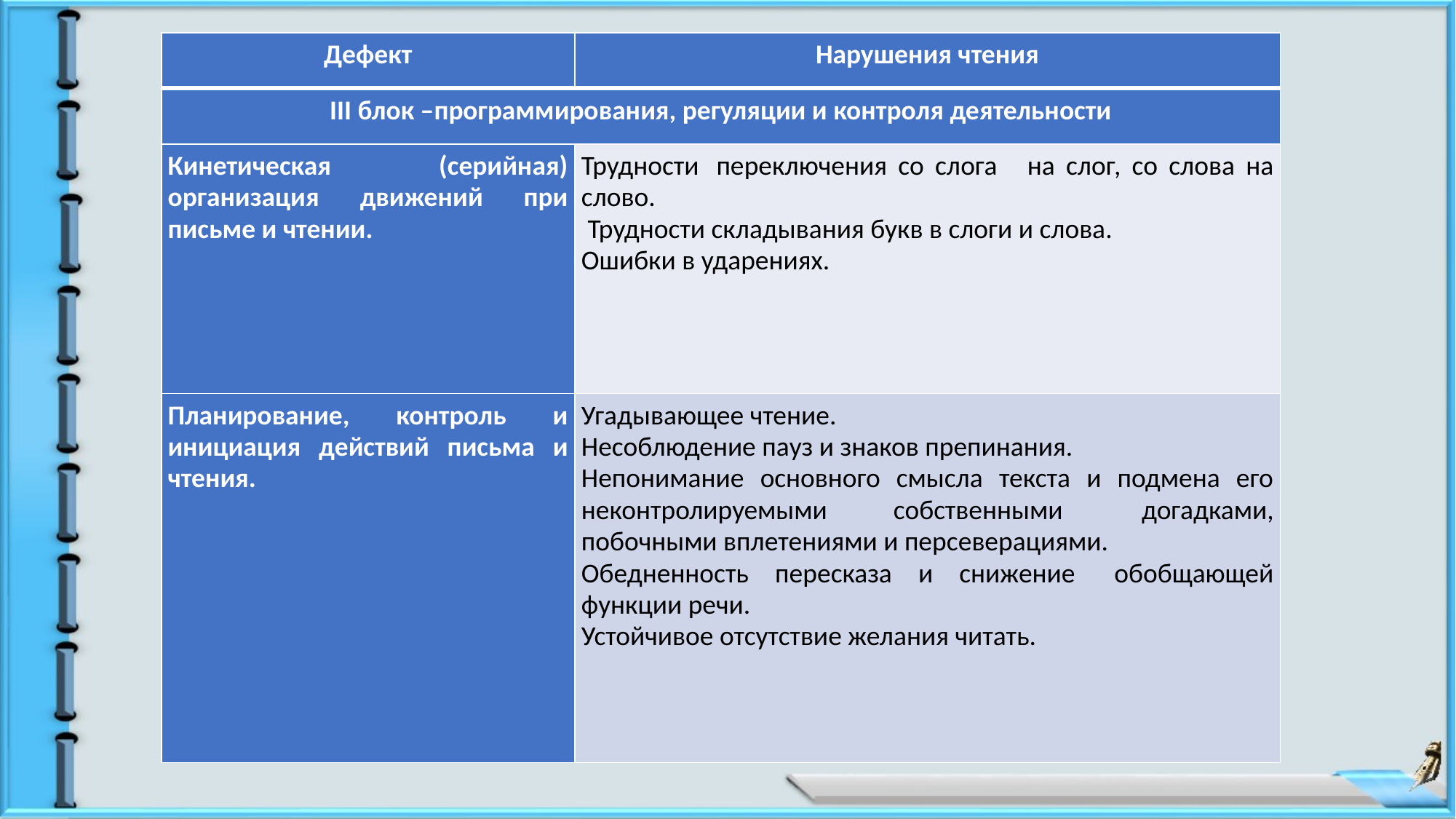

| Дефект | Нарушения чтения |
| --- | --- |
| III блок –программирования, регуляции и контроля деятельности |  |
| Кинетическая (серийная) организация движений при письме и чтении. | Трудности  переключения со слога    на слог, со слова на слово.  Трудности складывания букв в слоги и слова. Ошибки в ударениях. |
| Планирование, контроль и инициация действий письма и чтения. | Угадывающее чтение. Несоблюдение пауз и знаков препинания. Непонимание основного смысла текста и подмена его неконтролируемыми собственными   догадками, побочными вплетениями и персеверациями. Обедненность пересказа и снижение   обобщающей функции речи. Устойчивое отсутствие желания читать. |